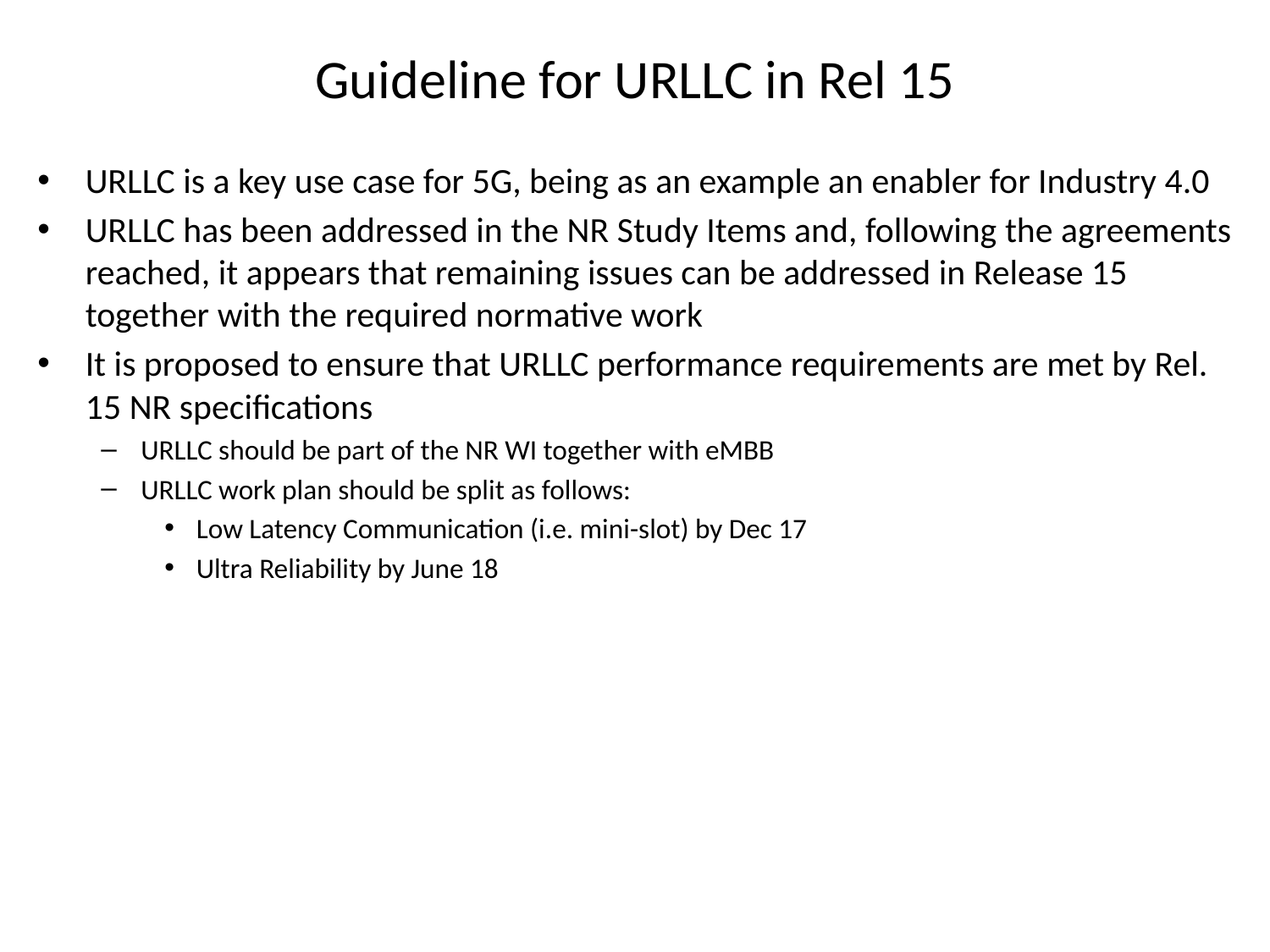

# Guideline for URLLC in Rel 15
URLLC is a key use case for 5G, being as an example an enabler for Industry 4.0
URLLC has been addressed in the NR Study Items and, following the agreements reached, it appears that remaining issues can be addressed in Release 15 together with the required normative work
It is proposed to ensure that URLLC performance requirements are met by Rel. 15 NR specifications
URLLC should be part of the NR WI together with eMBB
URLLC work plan should be split as follows:
Low Latency Communication (i.e. mini-slot) by Dec 17
Ultra Reliability by June 18